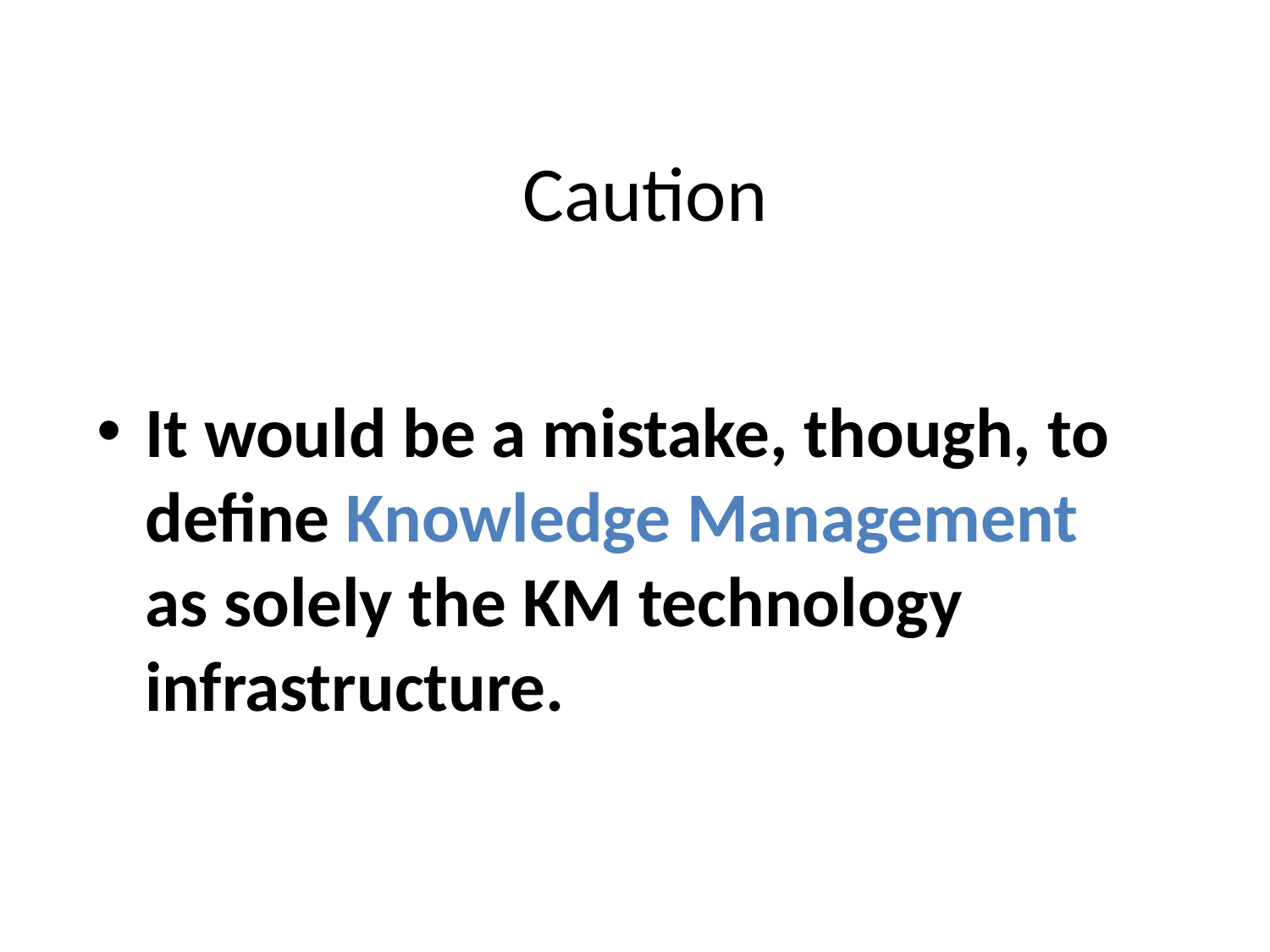

# Caution
It would be a mistake, though, to define Knowledge Management as solely the KM technology infrastructure.